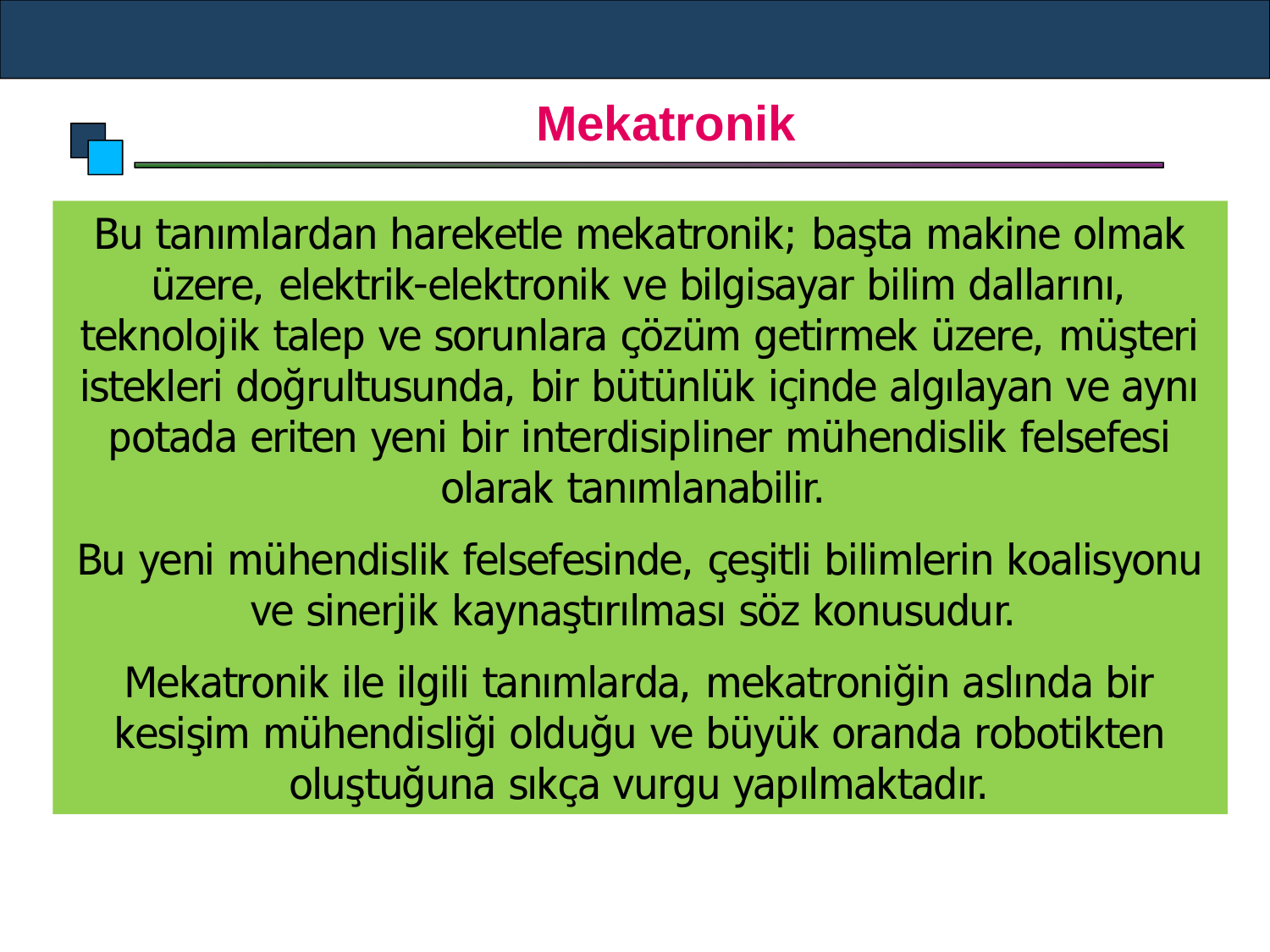

# Mekatronik

Bu tanımlardan hareketle mekatronik; başta makine olmak üzere, elektrik-elektronik ve bilgisayar bilim dallarını, teknolojik talep ve sorunlara çözüm getirmek üzere, müşteri istekleri doğrultusunda, bir bütünlük içinde algılayan ve aynı potada eriten yeni bir interdisipliner mühendislik felsefesi olarak tanımlanabilir.
Bu yeni mühendislik felsefesinde, çeşitli bilimlerin koalisyonu ve sinerjik kaynaştırılması söz konusudur.
Mekatronik ile ilgili tanımlarda, mekatroniğin aslında bir kesişim mühendisliği olduğu ve büyük oranda robotikten oluştuğuna sıkça vurgu yapılmaktadır.